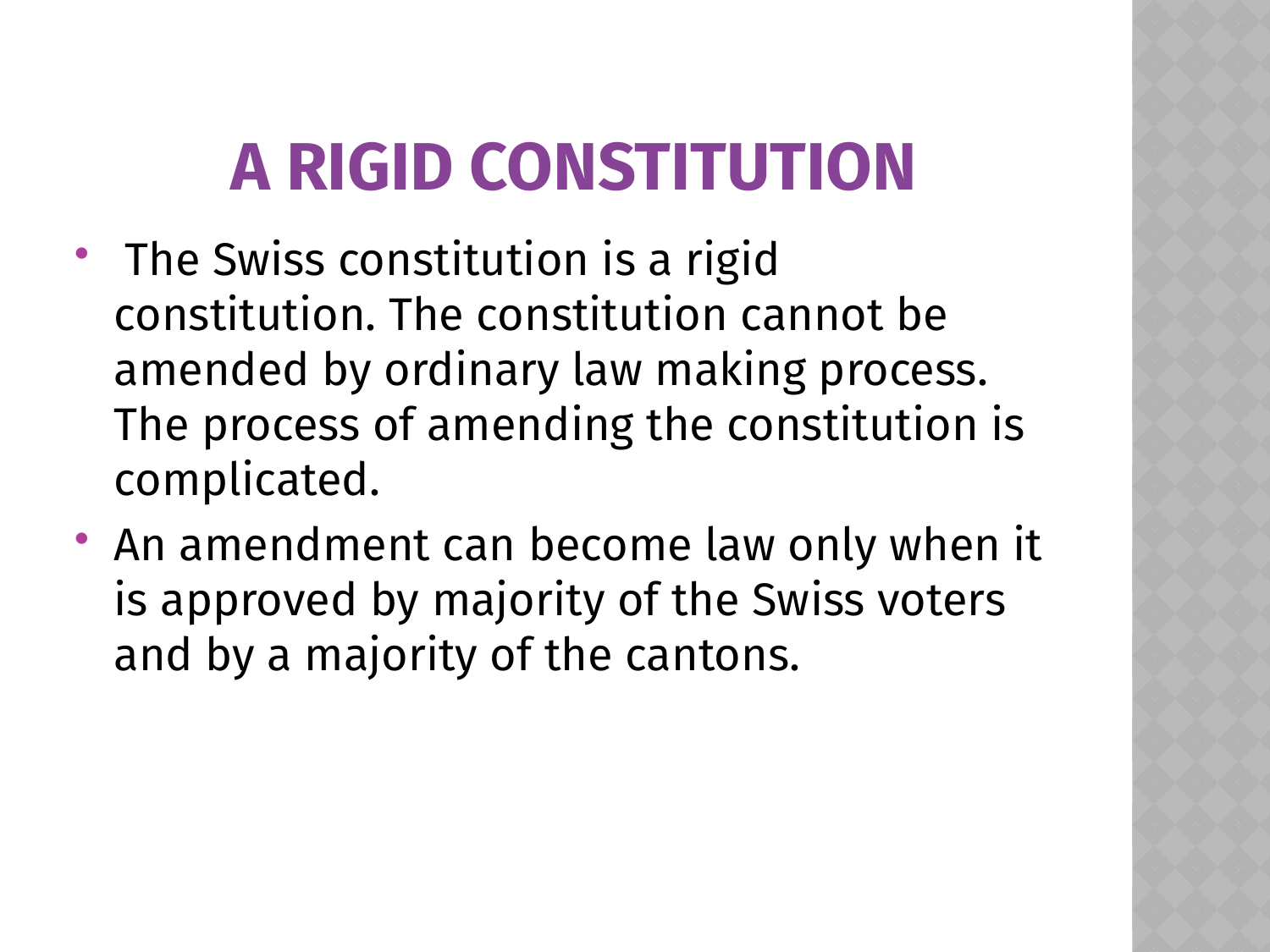

# A rigid Constitution
 The Swiss constitution is a rigid constitution. The constitution cannot be  amended by ordinary law making process. The process of amending the constitution is complicated.
An amendment can become law only when it is approved by majority of the Swiss voters and by a majority of the cantons.